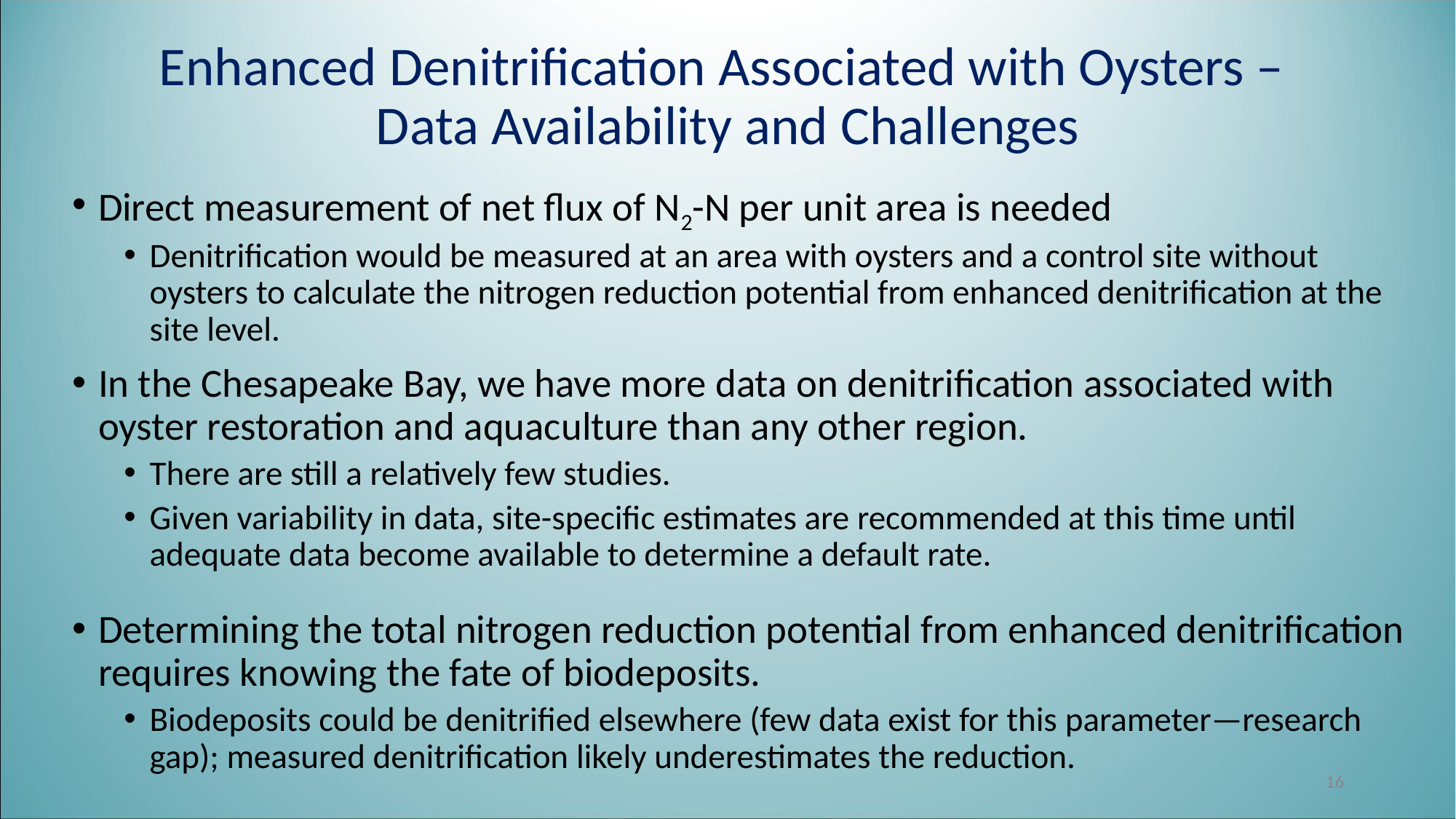

# Enhanced Denitrification Associated with Oysters – Data Availability and Challenges
Direct measurement of net flux of N2-N per unit area is needed
Denitrification would be measured at an area with oysters and a control site without oysters to calculate the nitrogen reduction potential from enhanced denitrification at the site level.
In the Chesapeake Bay, we have more data on denitrification associated with oyster restoration and aquaculture than any other region.
There are still a relatively few studies.
Given variability in data, site-specific estimates are recommended at this time until adequate data become available to determine a default rate.

Determining the total nitrogen reduction potential from enhanced denitrification requires knowing the fate of biodeposits.
Biodeposits could be denitrified elsewhere (few data exist for this parameter—research gap); measured denitrification likely underestimates the reduction.

16